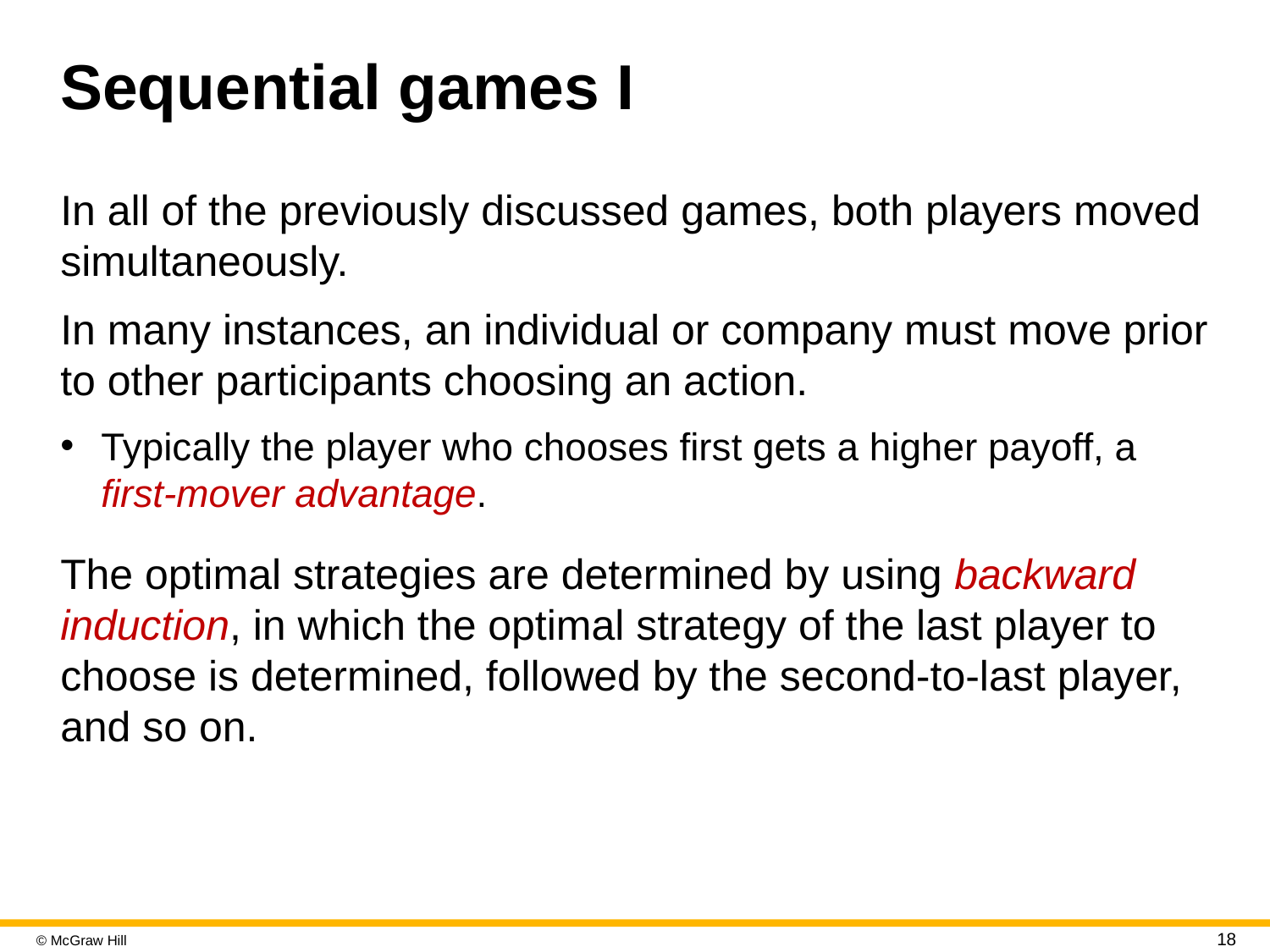

# Sequential games I
In all of the previously discussed games, both players moved simultaneously.
In many instances, an individual or company must move prior to other participants choosing an action.
Typically the player who chooses first gets a higher payoff, a first-mover advantage.
The optimal strategies are determined by using backward induction, in which the optimal strategy of the last player to choose is determined, followed by the second-to-last player, and so on.